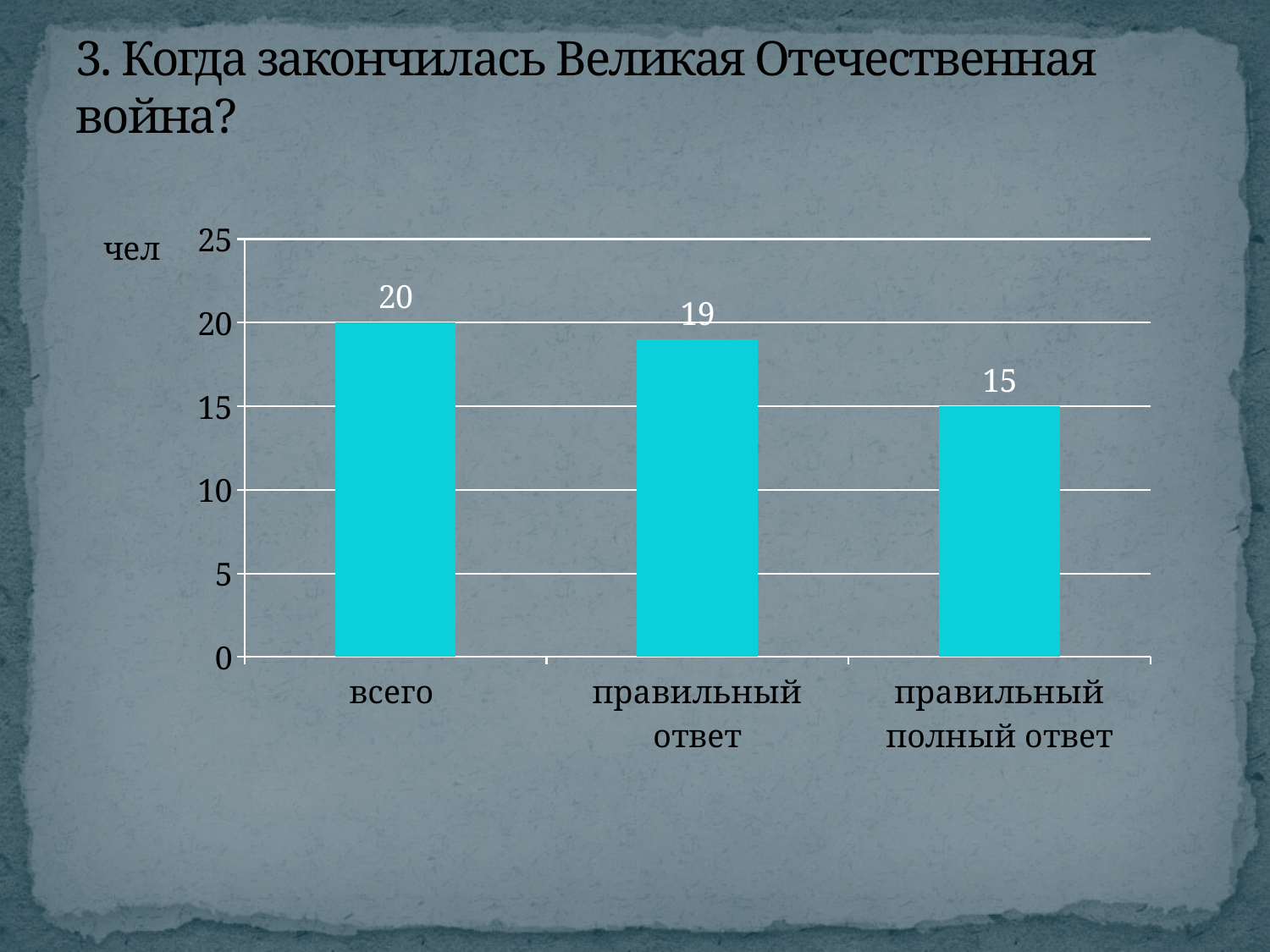

# 3. Когда закончилась Великая Отечественная война?

### Chart

| Category | Ряд 1 |
|---|---|
| всего  | 20.0 |
| правильный ответ | 19.0 |
| правильный полный ответ | 15.0 |